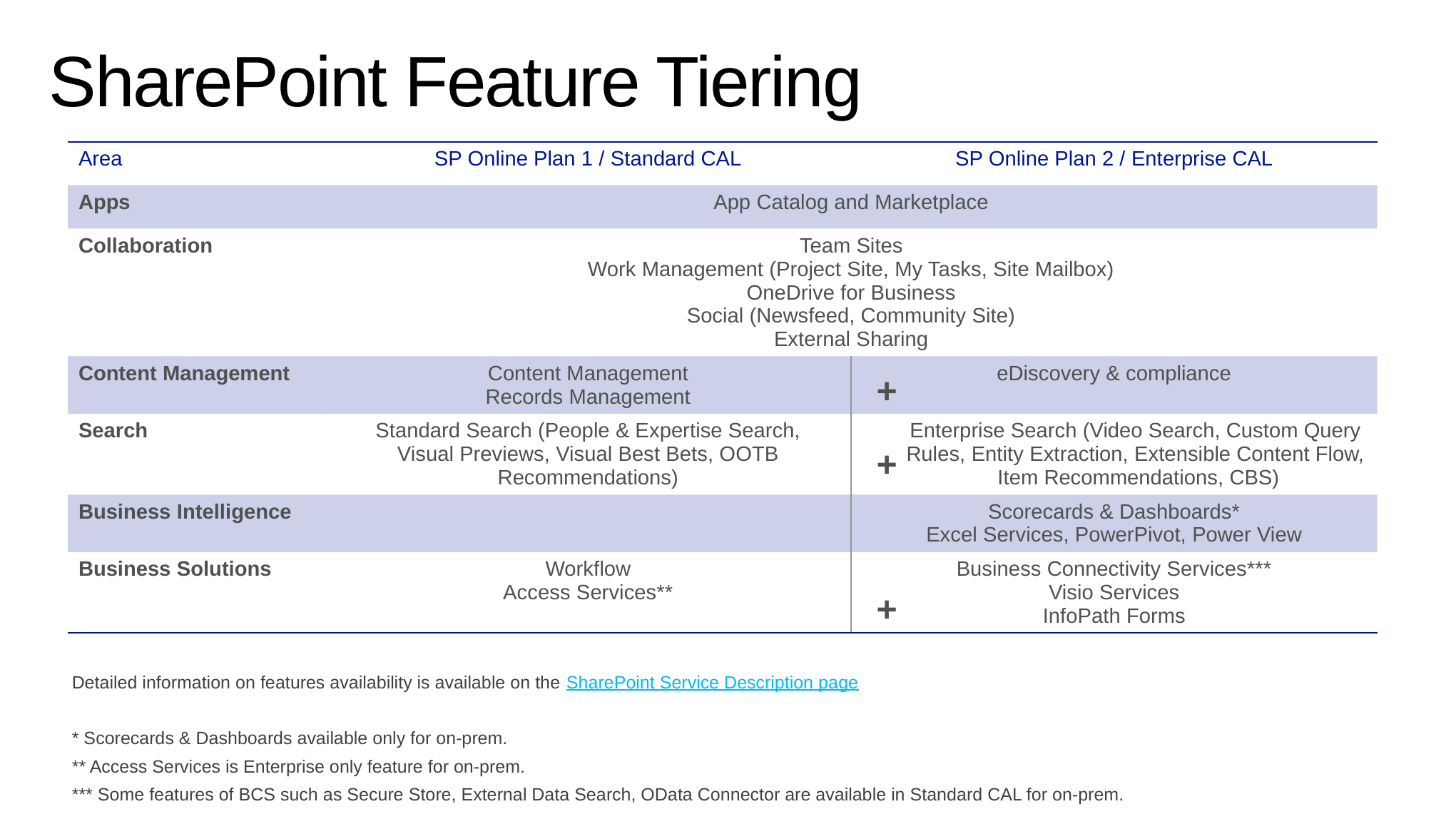

# SharePoint Feature Tiering
| Area | SP Online Plan 1 / Standard CAL | SP Online Plan 2 / Enterprise CAL |
| --- | --- | --- |
| Apps | App Catalog and Marketplace |  |
| Collaboration | Team Sites Work Management (Project Site, My Tasks, Site Mailbox) OneDrive for Business Social (Newsfeed, Community Site) External Sharing |  |
| Content Management | Content Management Records Management | eDiscovery & compliance |
| Search | Standard Search (People & Expertise Search, Visual Previews, Visual Best Bets, OOTB Recommendations) | Enterprise Search (Video Search, Custom Query Rules, Entity Extraction, Extensible Content Flow, Item Recommendations, CBS) |
| Business Intelligence |  | Scorecards & Dashboards\* Excel Services, PowerPivot, Power View |
| Business Solutions | Workflow Access Services\*\* | Business Connectivity Services\*\*\* Visio Services InfoPath Forms |
+
+
+
Detailed information on features availability is available on the SharePoint Service Description page

* Scorecards & Dashboards available only for on-prem.
** Access Services is Enterprise only feature for on-prem.
*** Some features of BCS such as Secure Store, External Data Search, OData Connector are available in Standard CAL for on-prem.